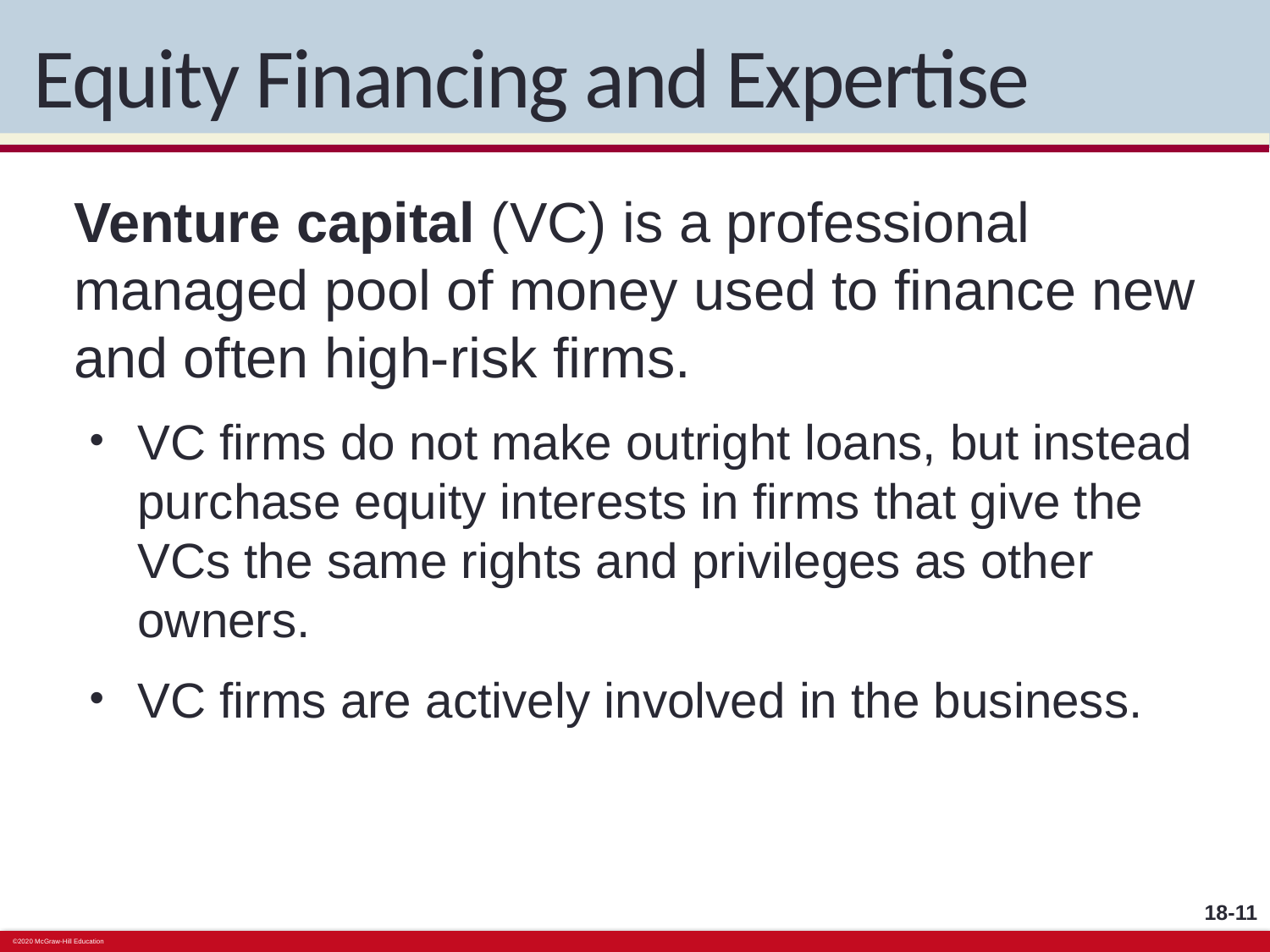

# Equity Financing and Expertise
Venture capital (VC) is a professional managed pool of money used to finance new and often high-risk firms.
VC firms do not make outright loans, but instead purchase equity interests in firms that give the VCs the same rights and privileges as other owners.
VC firms are actively involved in the business.